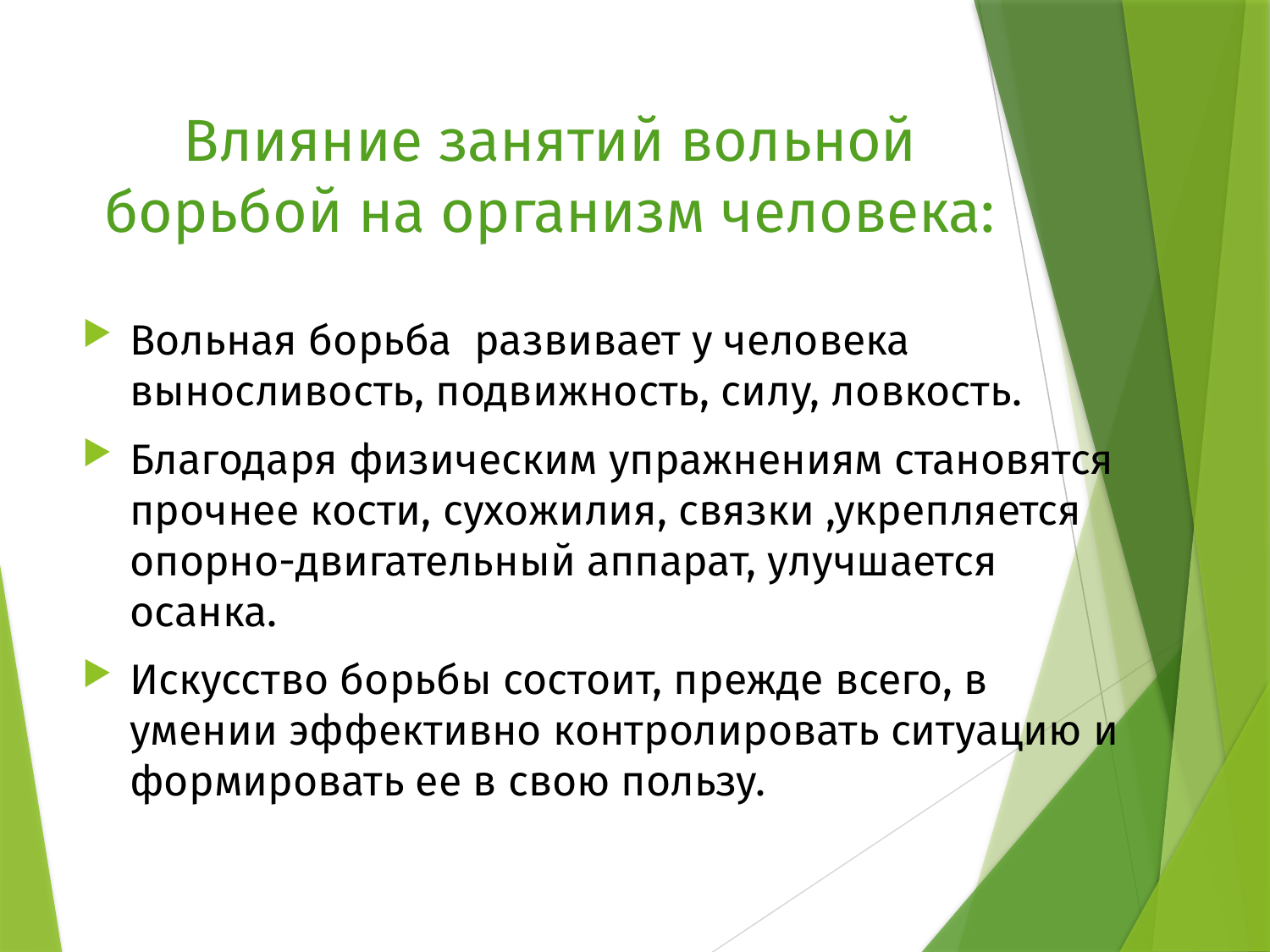

# Влияние занятий вольной борьбой на организм человека:
Вольная борьба  развивает у человека выносливость, подвижность, силу, ловкость.
Благодаря физическим упражнениям становятся прочнее кости, сухожилия, связки ,укрепляется опорно-двигательный аппарат, улучшается осанка.
Искусство борьбы состоит, прежде всего, в умении эффективно контролировать ситуацию и формировать ее в свою пользу.